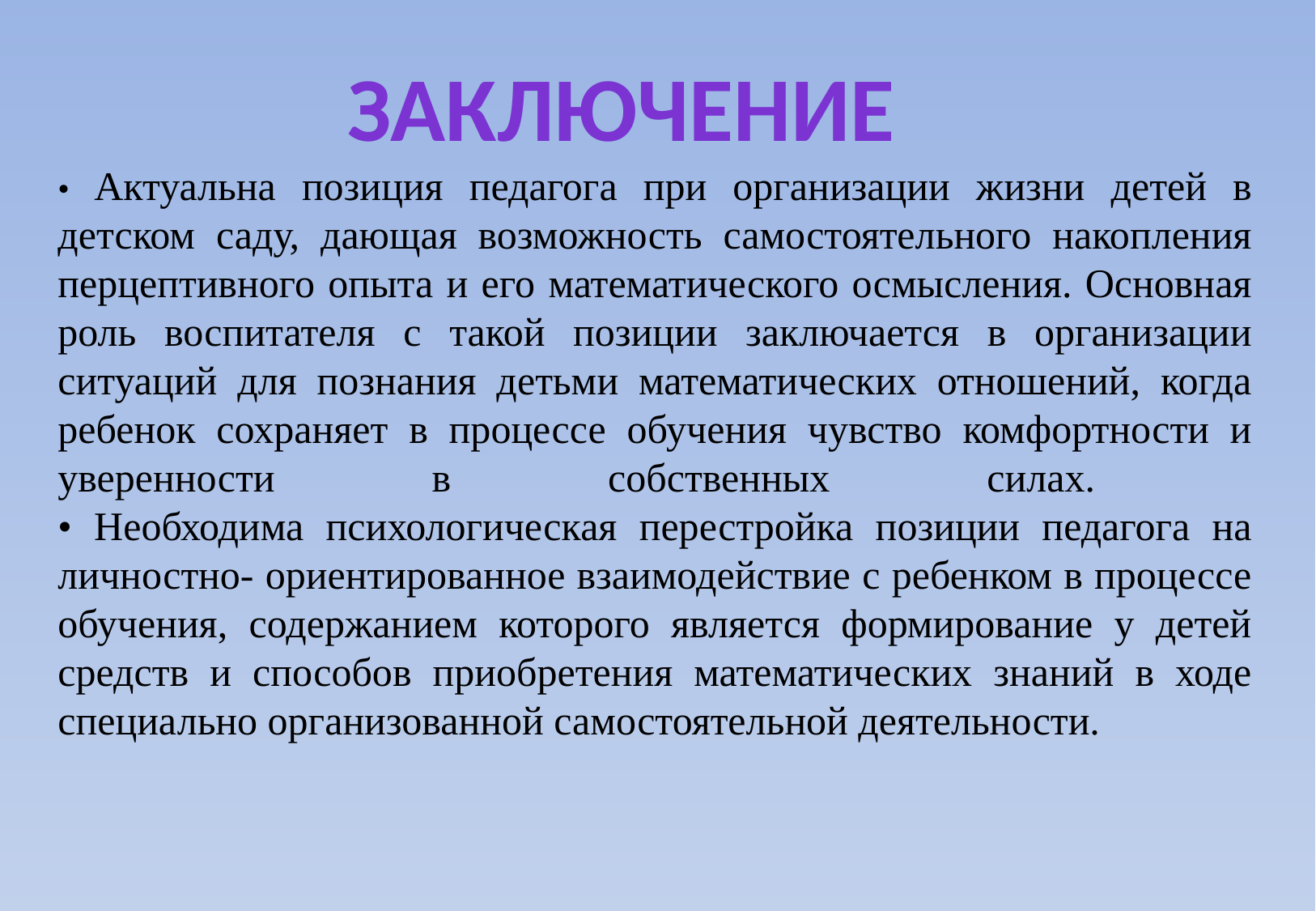

Заключение
• Актуальна позиция педагога при организации жизни детей в детском саду, дающая возможность самостоятельного накопления перцептивного опыта и его математического осмысления. Основная роль воспитателя с такой позиции заключается в организации ситуаций для познания детьми математических отношений, когда ребенок сохраняет в процессе обучения чувство комфортности и уверенности в собственных силах.
• Необходима психологическая перестройка позиции педагога на личностно- ориентированное взаимодействие с ребенком в процессе обучения, содержанием которого является формирование у детей средств и способов приобретения математических знаний в ходе специально организованной самостоятельной деятельности.